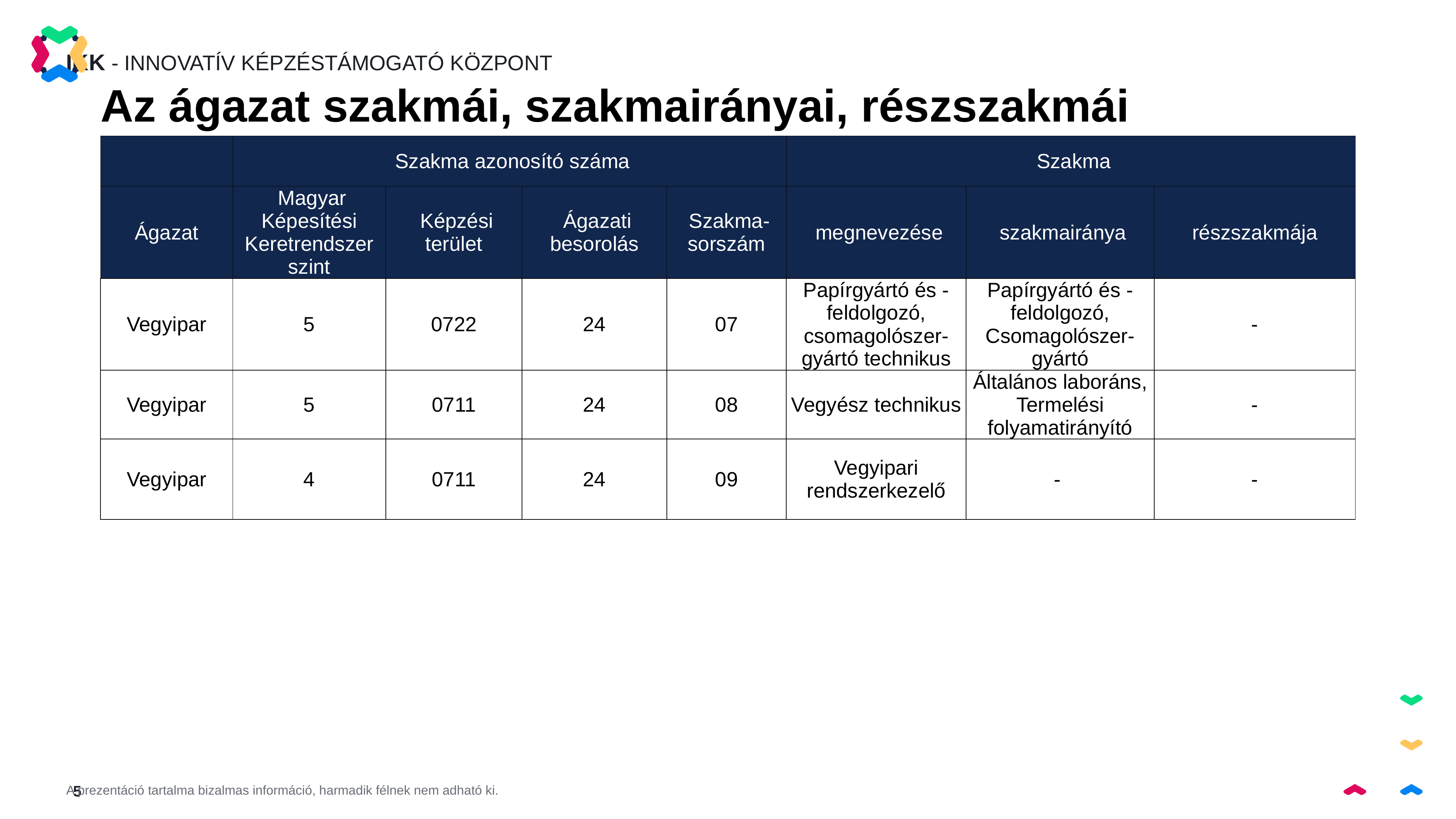

Az ágazat szakmái, szakmairányai, részszakmái
|  | Szakma azonosító száma |  |  |  | Szakma |  |  |
| --- | --- | --- | --- | --- | --- | --- | --- |
| Ágazat | Magyar Képesítési Keretrendszer szint | Képzési terület | Ágazati besorolás | Szakma-sorszám | megnevezése | szakmairánya | részszakmája |
| Vegyipar | 5 | 0722 | 24 | 07 | Papírgyártó és -feldolgozó, csomagolószer-gyártó technikus | Papírgyártó és -feldolgozó, Csomagolószer-gyártó | - |
| Vegyipar | 5 | 0711 | 24 | 08 | Vegyész technikus | Általános laboráns, Termelési folyamatirányító | - |
| Vegyipar | 4 | 0711 | 24 | 09 | Vegyipari rendszerkezelő | - | - |